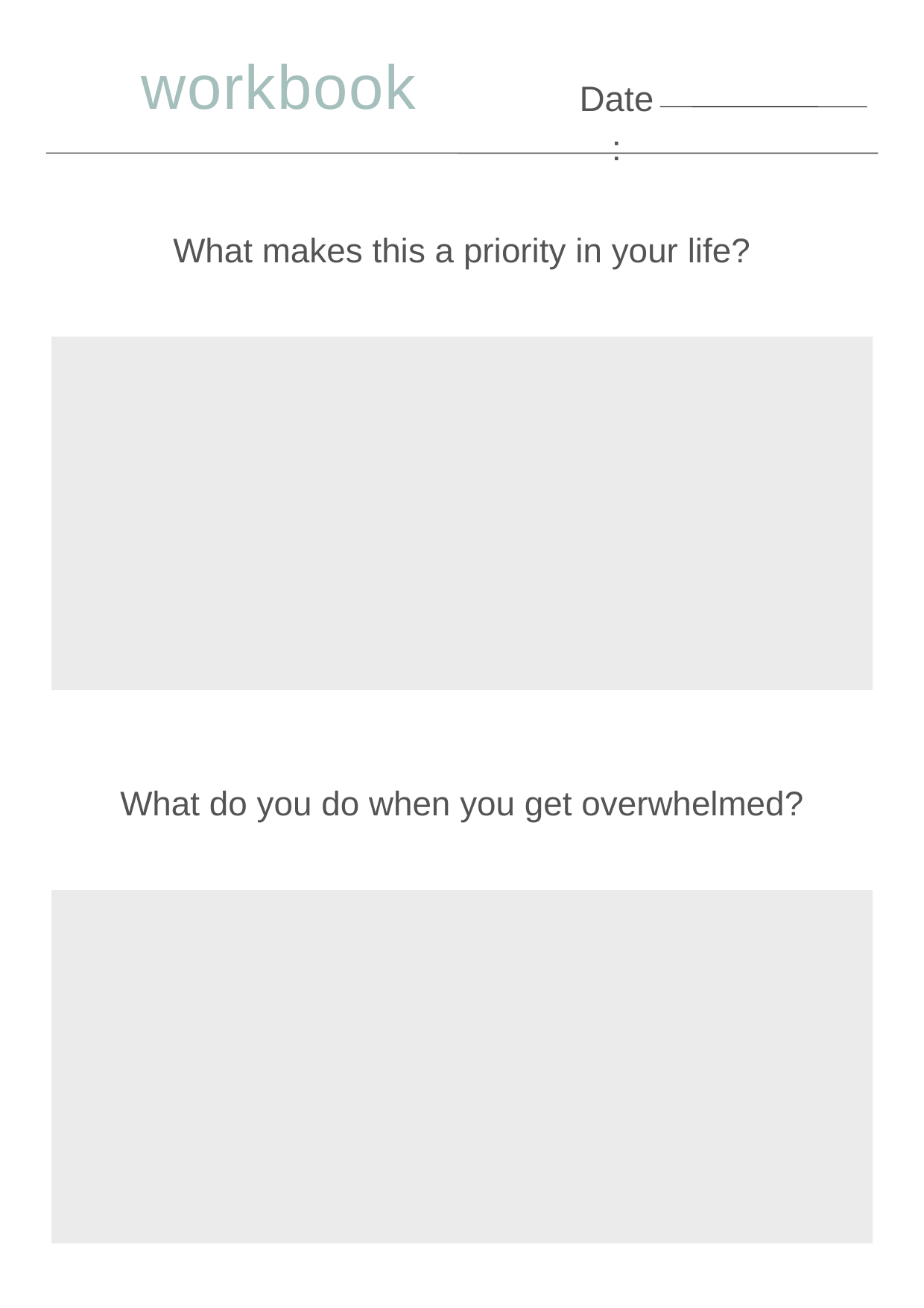

workbook
Date:

What makes this a priority in your life?

What do you do when you get overwhelmed?